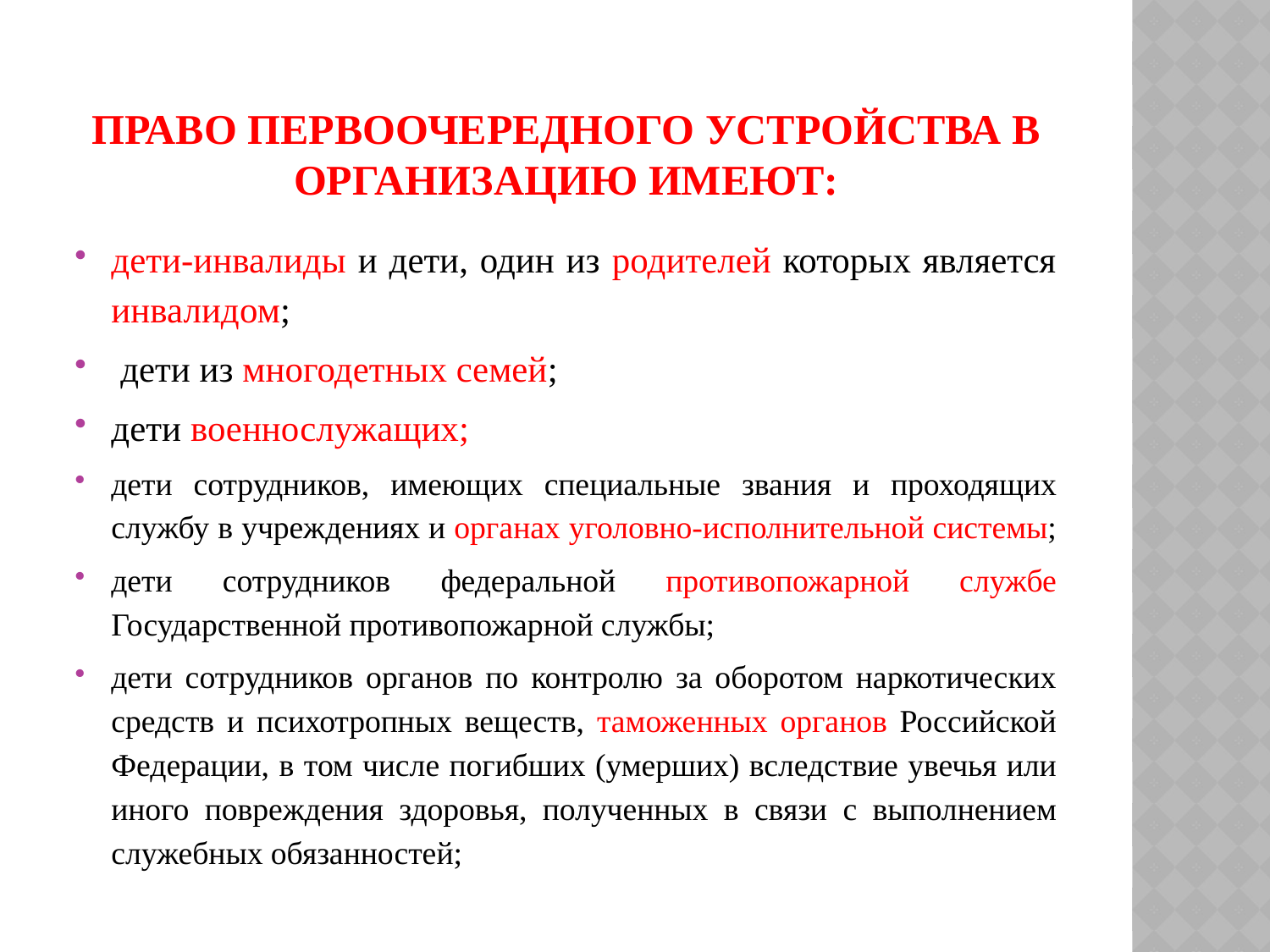

# Право первоочередного устройства в Организацию имеют:
дети-инвалиды и дети, один из родителей которых является инвалидом;
 дети из многодетных семей;
дети военнослужащих;
дети сотрудников, имеющих специальные звания и проходящих службу в учреждениях и органах уголовно-исполнительной системы;
дети сотрудников федеральной противопожарной службе Государственной противопожарной службы;
дети сотрудников органов по контролю за оборотом наркотических средств и психотропных веществ, таможенных органов Российской Федерации, в том числе погибших (умерших) вследствие увечья или иного повреждения здоровья, полученных в связи с выполнением служебных обязанностей;